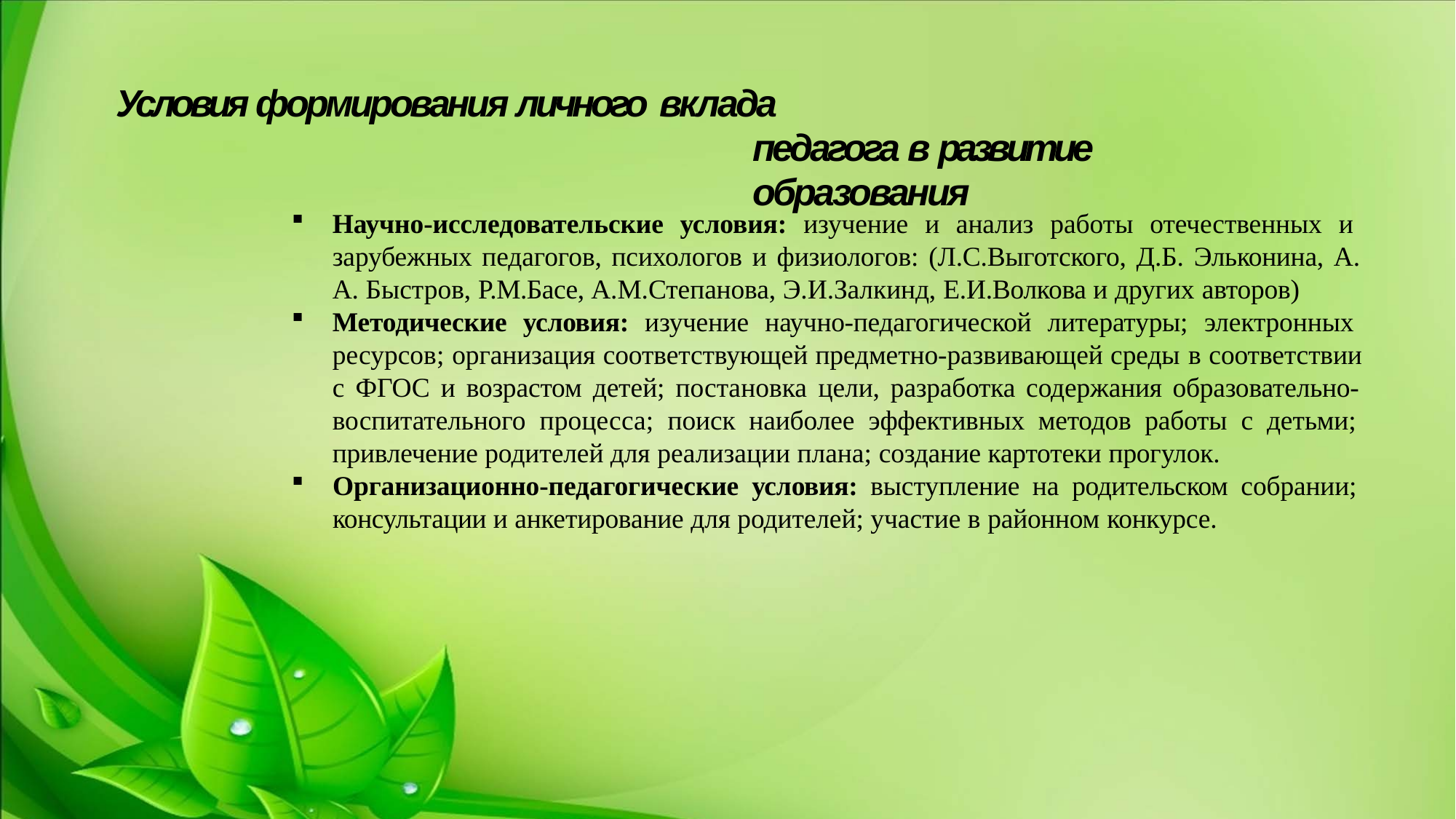

# Условия формирования личного вклада
педагога в развитие образования
Научно-исследовательские условия: изучение и анализ работы отечественных и  зарубежных педагогов, психологов и физиологов: (Л.С.Выготского, Д.Б. Эльконина, А.  А. Быстров, P.M.Басе, А.М.Степанова, Э.И.Залкинд, Е.И.Волкова и других авторов)
Методические условия: изучение научно-педагогической литературы; электронных  ресурсов; организация соответствующей предметно-развивающей среды в соответствии  с ФГОС и возрастом детей; постановка цели, разработка содержания образовательно-  воспитательного процесса; поиск наиболее эффективных методов работы с детьми;  привлечение родителей для реализации плана; создание картотеки прогулок.
Организационно-педагогические условия: выступление на родительском собрании;  консультации и анкетирование для родителей; участие в районном конкурсе.